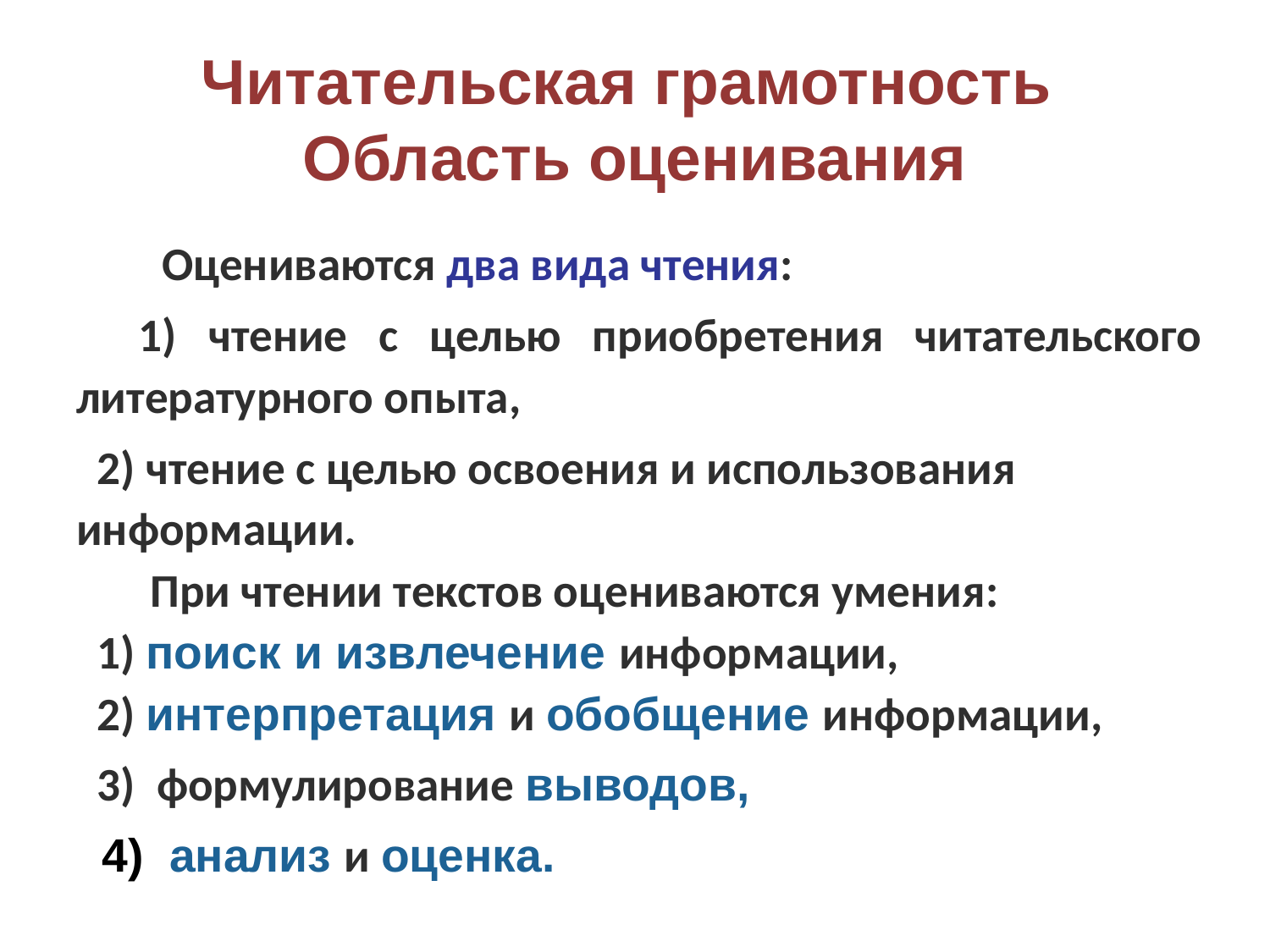

# Читательская грамотность Область оценивания
       Оцениваются два вида чтения:
  1) чтение с целью приобретения читательского литературного опыта,
  2) чтение с целью освоения и использования информации.
       При чтении текстов оцениваются умения:
  1) поиск и извлечение информации,
  2) интерпретация и обобщение информации,
  3)  формулирование выводов,
  4)  анализ и оценка.